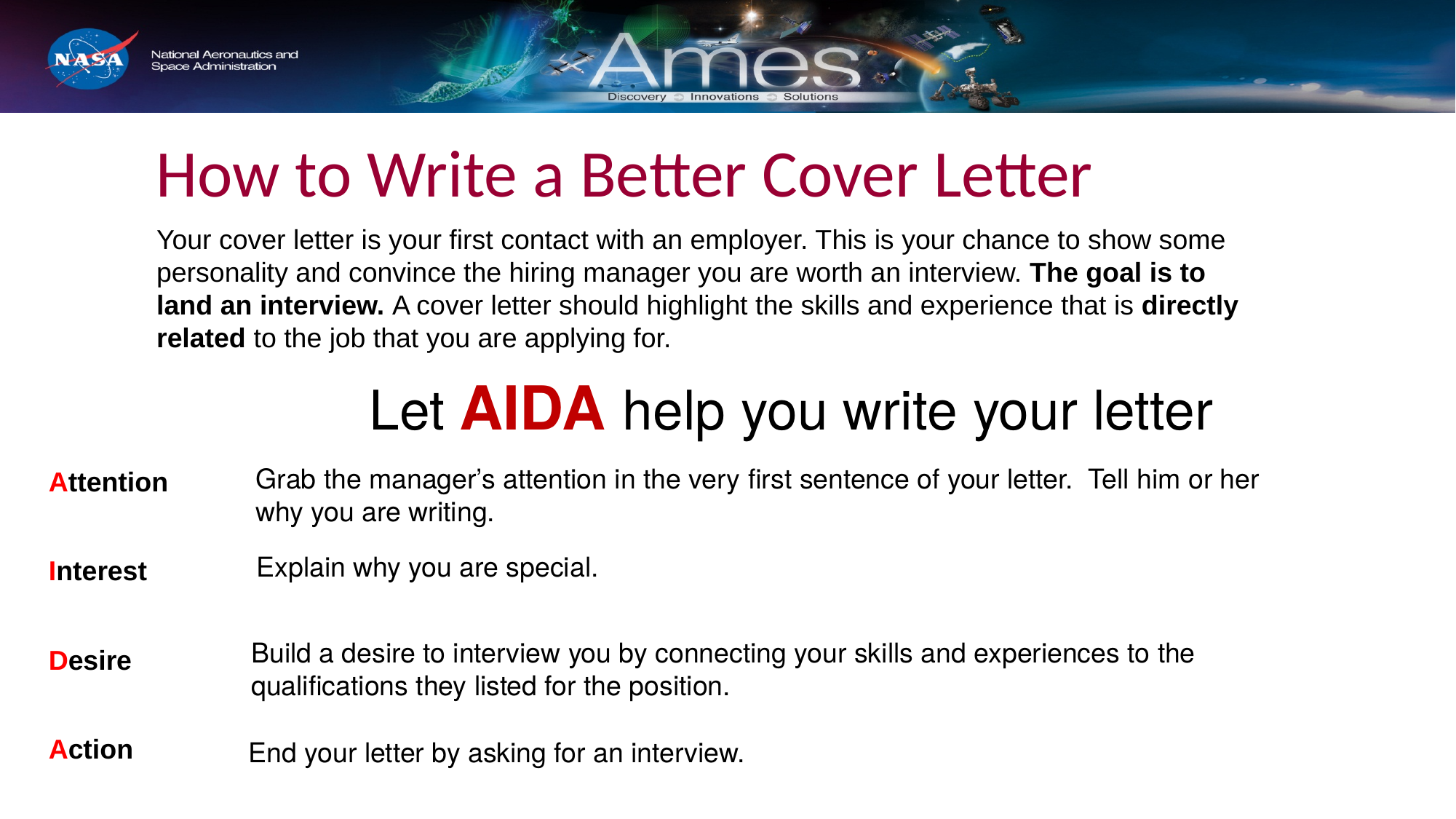

How to Write a Better Cover Letter

Your cover letter is your first contact with an employer. This is your chance to show some personality and convince the hiring manager you are worth an interview. The goal is to land an interview. A cover letter should highlight the skills and experience that is directly related to the job that you are applying for.
Let AIDA help you write your letter
Grab the manager’s attention in the very first sentence of your letter.  Tell him or her why you are writing.
Attention

Interest

Desire

Action
Explain why you are special.
Build a desire to interview you by connecting your skills and experiences to the qualifications they listed for the position.
End your letter by asking for an interview.